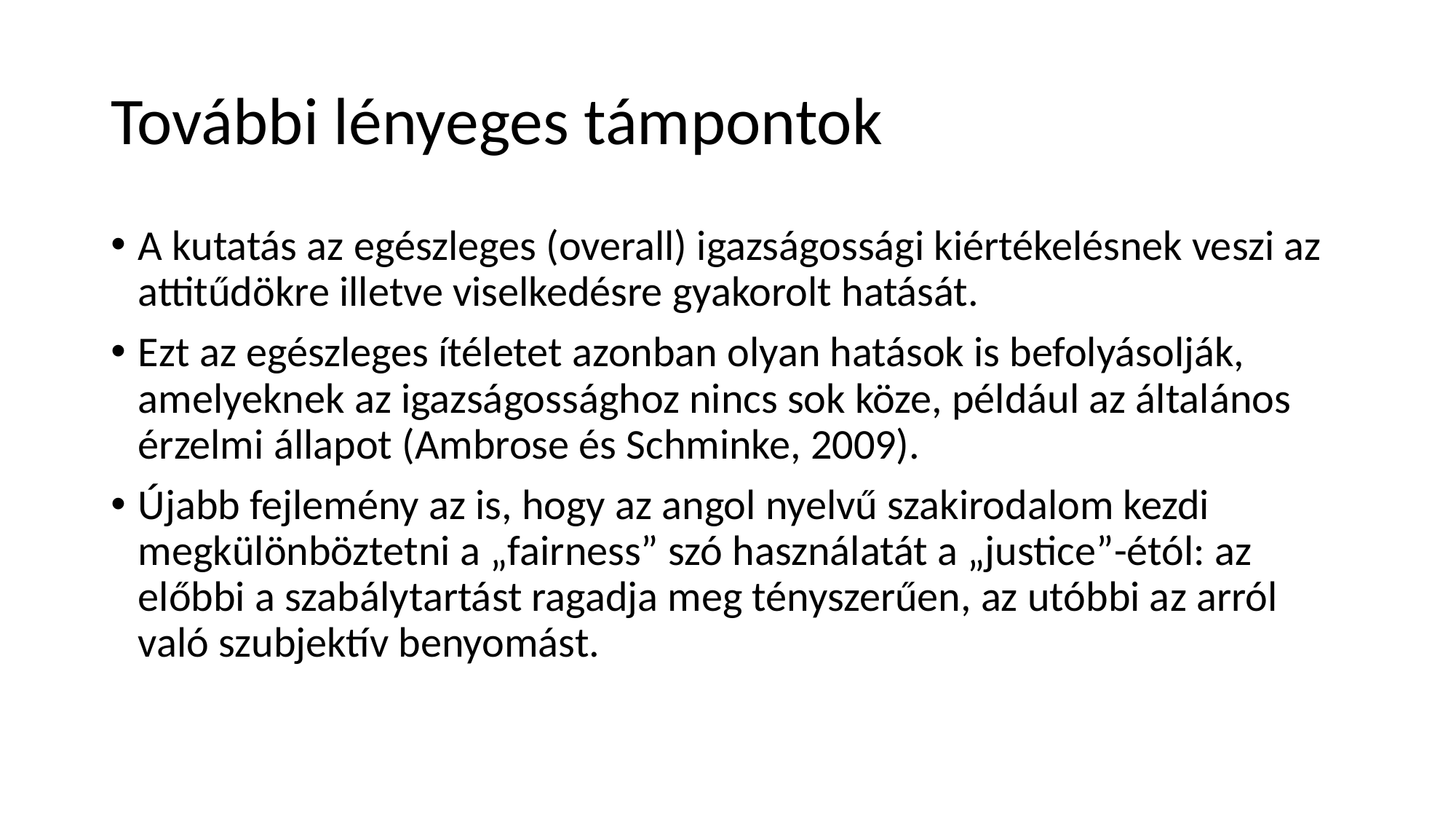

# További lényeges támpontok
A kutatás az egészleges (overall) igazságossági kiértékelésnek veszi az attitűdökre illetve viselkedésre gyakorolt hatását.
Ezt az egészleges ítéletet azonban olyan hatások is befolyásolják, amelyeknek az igazságossághoz nincs sok köze, például az általános érzelmi állapot (Ambrose és Schminke, 2009).
Újabb fejlemény az is, hogy az angol nyelvű szakirodalom kezdi megkülönböztetni a „fairness” szó használatát a „justice”-étól: az előbbi a szabálytartást ragadja meg tényszerűen, az utóbbi az arról való szubjektív benyomást.